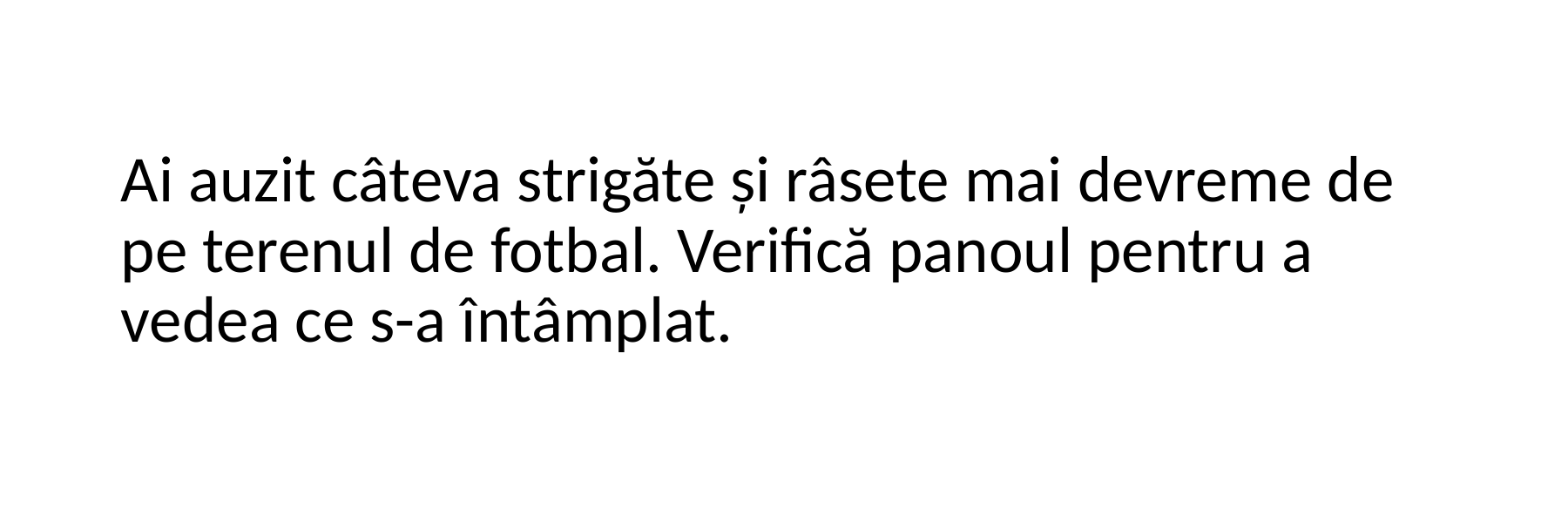

Ai auzit câteva strigăte și râsete mai devreme de pe terenul de fotbal. Verifică panoul pentru a vedea ce s-a întâmplat.